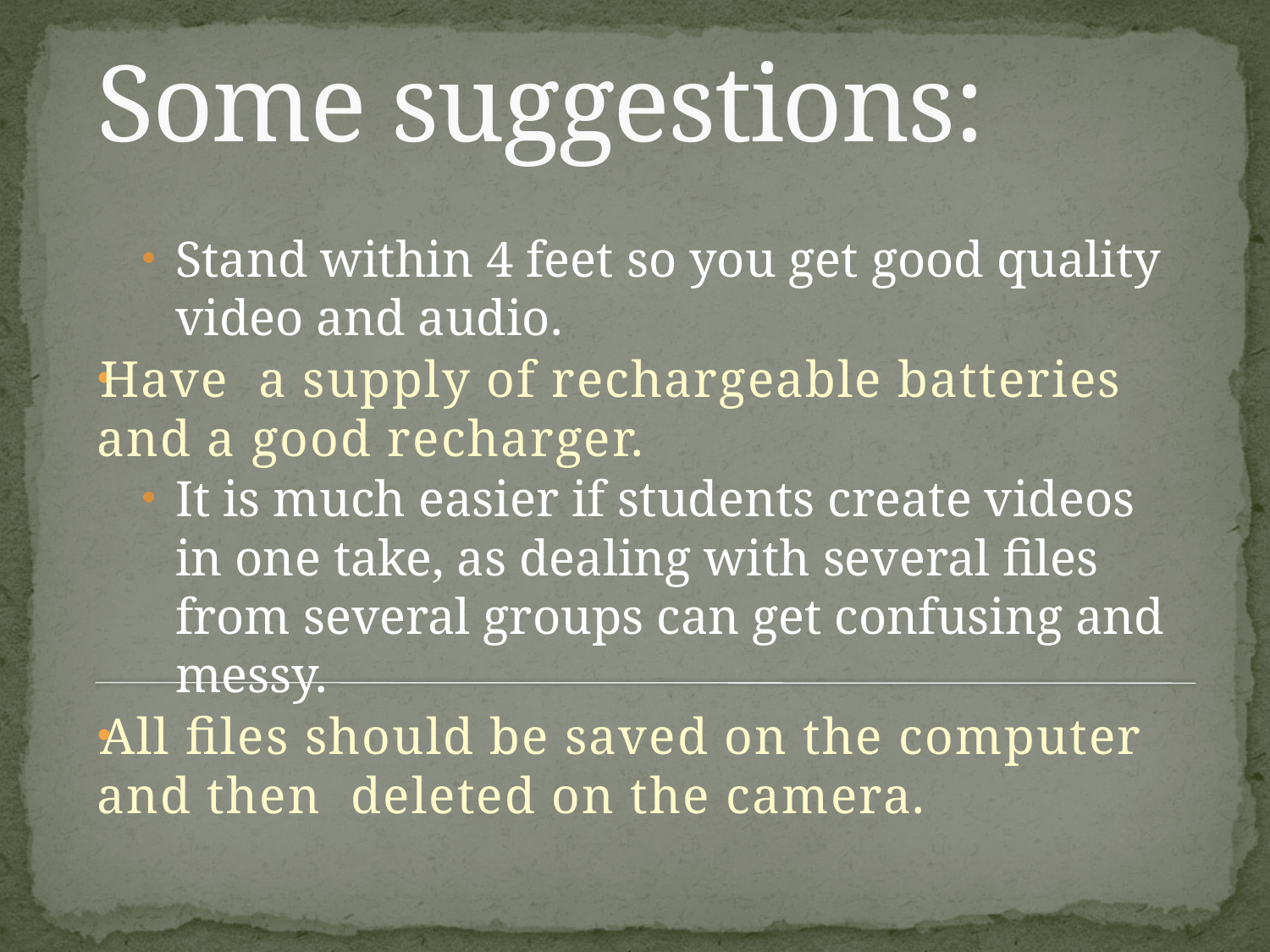

# Some suggestions:
Stand within 4 feet so you get good quality video and audio.
Have  a supply of rechargeable batteries and a good recharger.
It is much easier if students create videos in one take, as dealing with several files from several groups can get confusing and messy.
All files should be saved on the computer and then  deleted on the camera.